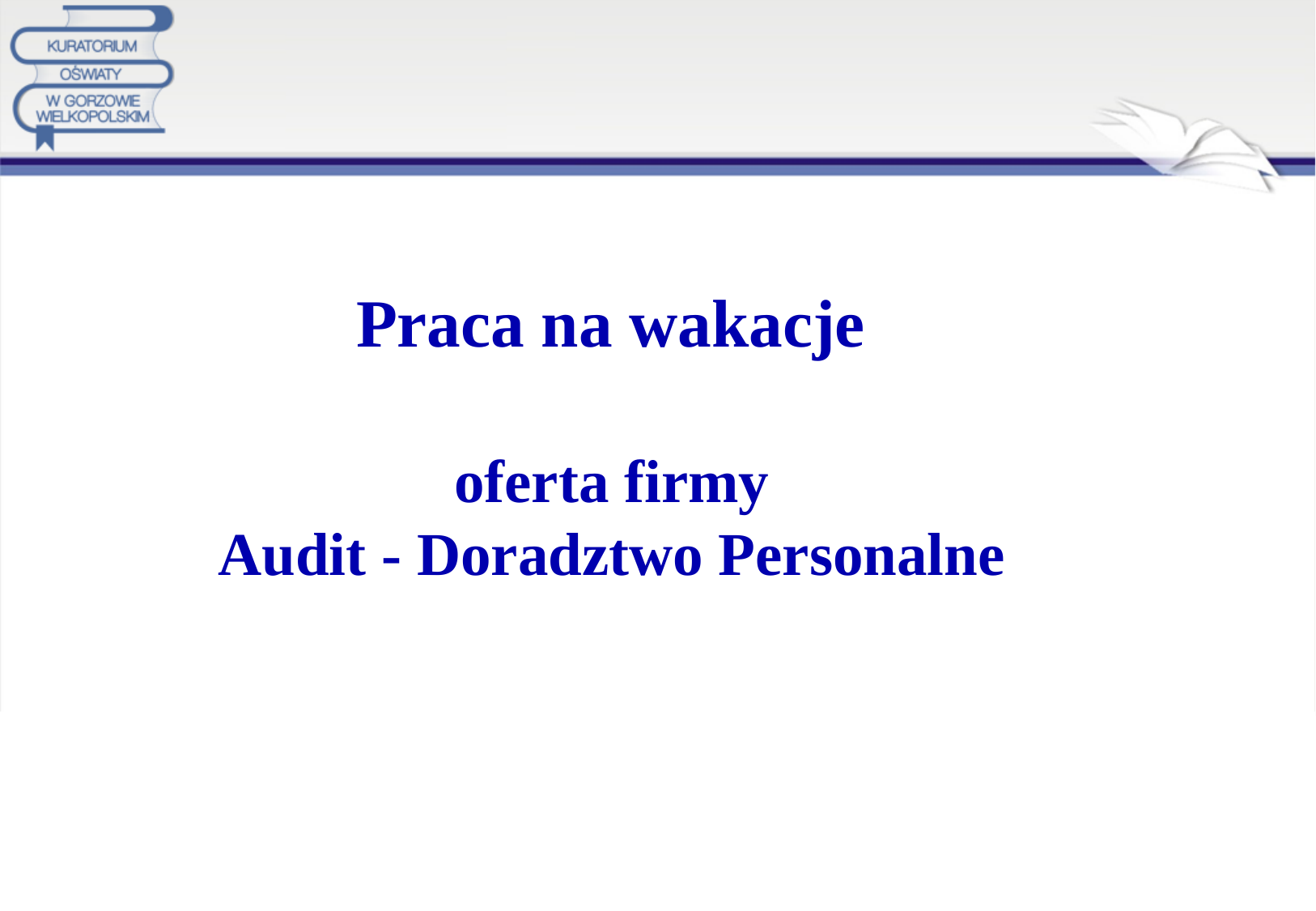

#
Praca na wakacje

oferta firmy
Audit - Doradztwo Personalne